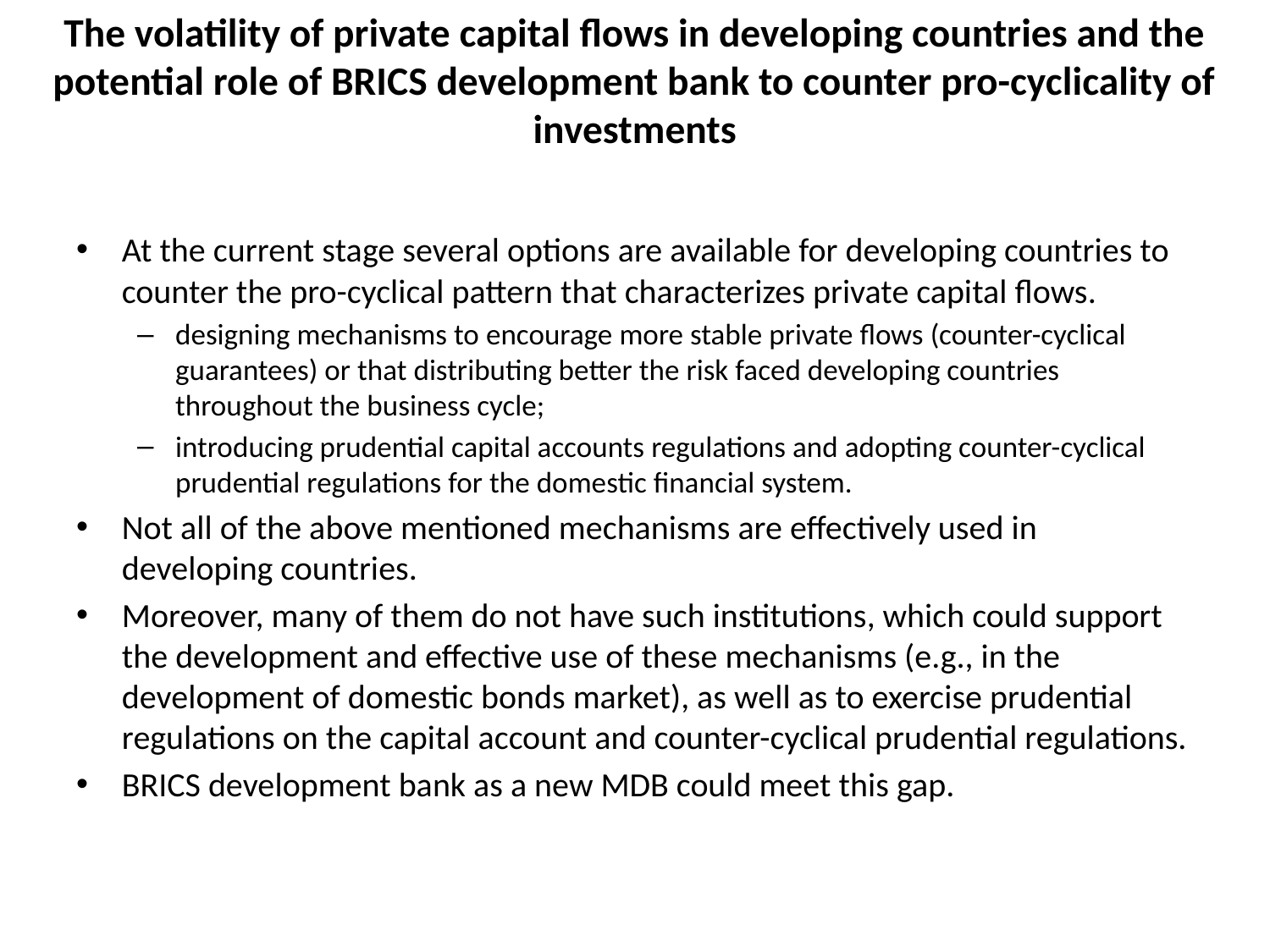

# The volatility of private capital flows in developing countries and the potential role of BRICS development bank to counter pro-cyclicality of investments
At the current stage several options are available for developing countries to counter the pro-cyclical pattern that characterizes private capital flows.
designing mechanisms to encourage more stable private flows (counter-cyclical guarantees) or that distributing better the risk faced developing countries throughout the business cycle;
introducing prudential capital accounts regulations and adopting counter-cyclical prudential regulations for the domestic financial system.
Not all of the above mentioned mechanisms are effectively used in developing countries.
Moreover, many of them do not have such institutions, which could support the development and effective use of these mechanisms (e.g., in the development of domestic bonds market), as well as to exercise prudential regulations on the capital account and counter-cyclical prudential regulations.
BRICS development bank as a new MDB could meet this gap.